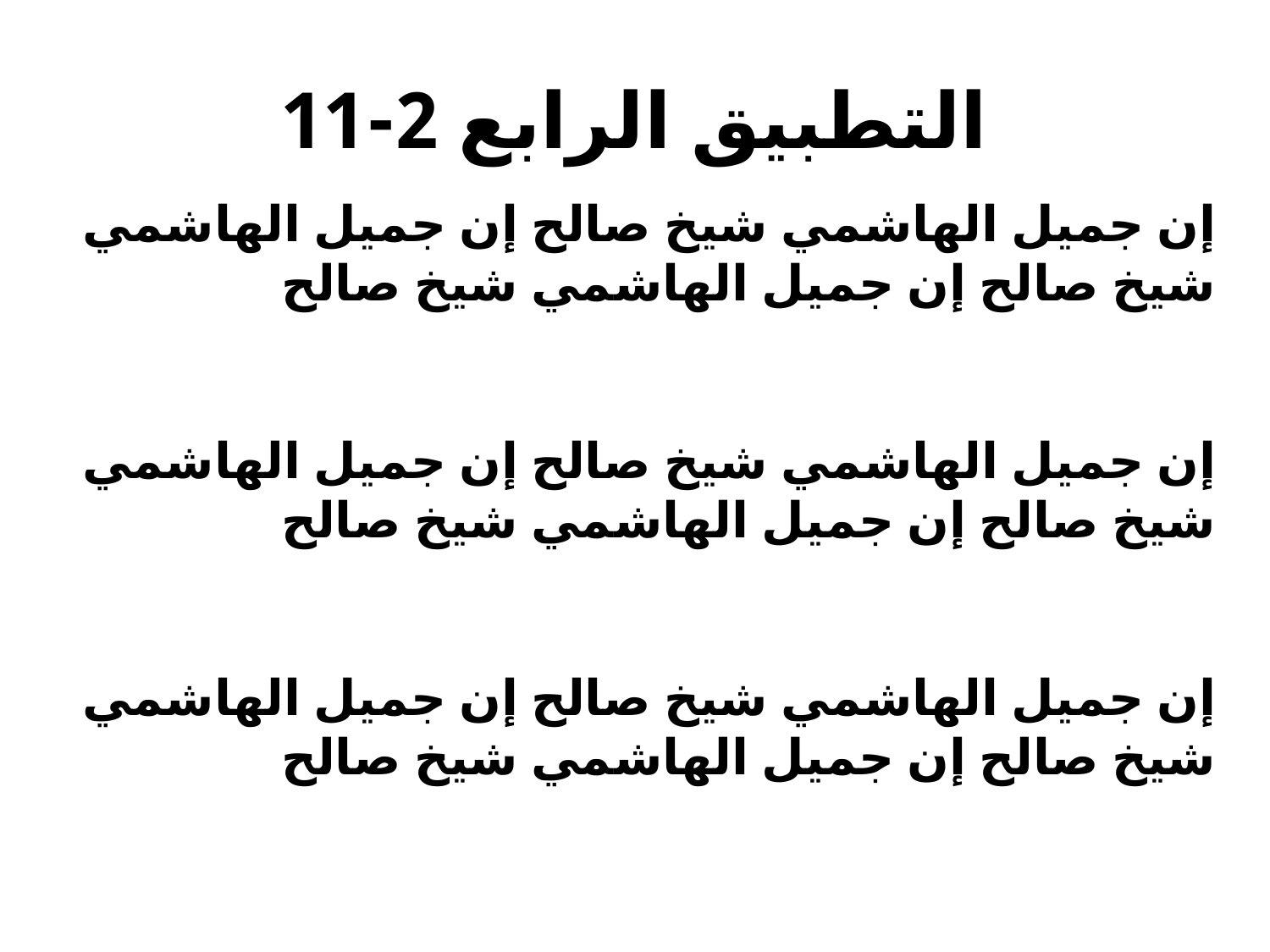

# التطبيق الرابع 2-11
إن جميل الهاشمي شيخ صالح إن جميل الهاشمي شيخ صالح إن جميل الهاشمي شيخ صالح
إن جميل الهاشمي شيخ صالح إن جميل الهاشمي شيخ صالح إن جميل الهاشمي شيخ صالح
إن جميل الهاشمي شيخ صالح إن جميل الهاشمي شيخ صالح إن جميل الهاشمي شيخ صالح